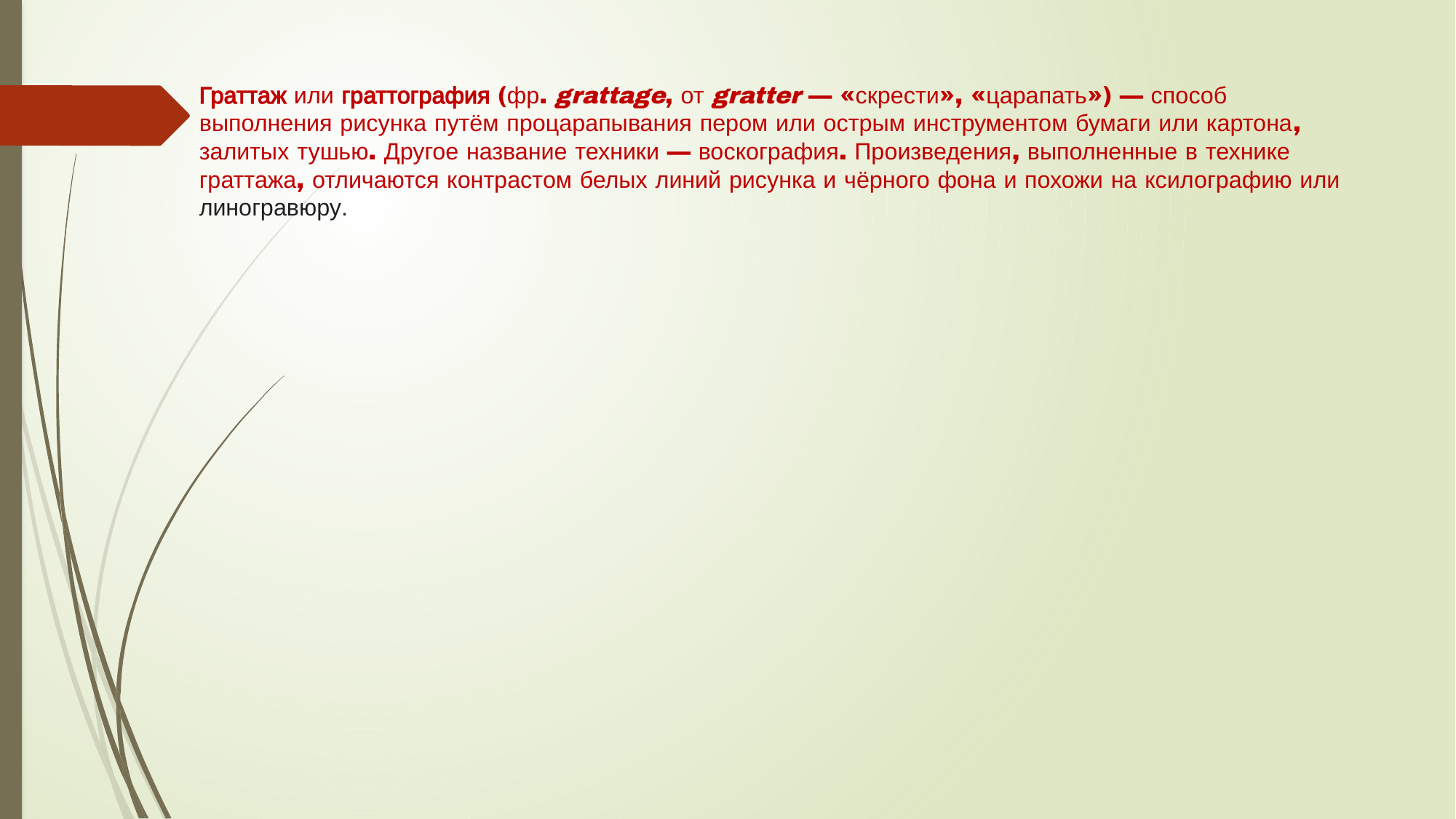

# Граттаж или граттография (фр. grattage, от gratter — «скрести», «царапать») — способ выполнения рисунка путём процарапывания пером или острым инструментом бумаги или картона, залитых тушью. Другое название техники — воскография. Произведения, выполненные в технике граттажа, отличаются контрастом белых линий рисунка и чёрного фона и похожи на ксилографию или линогравюру.